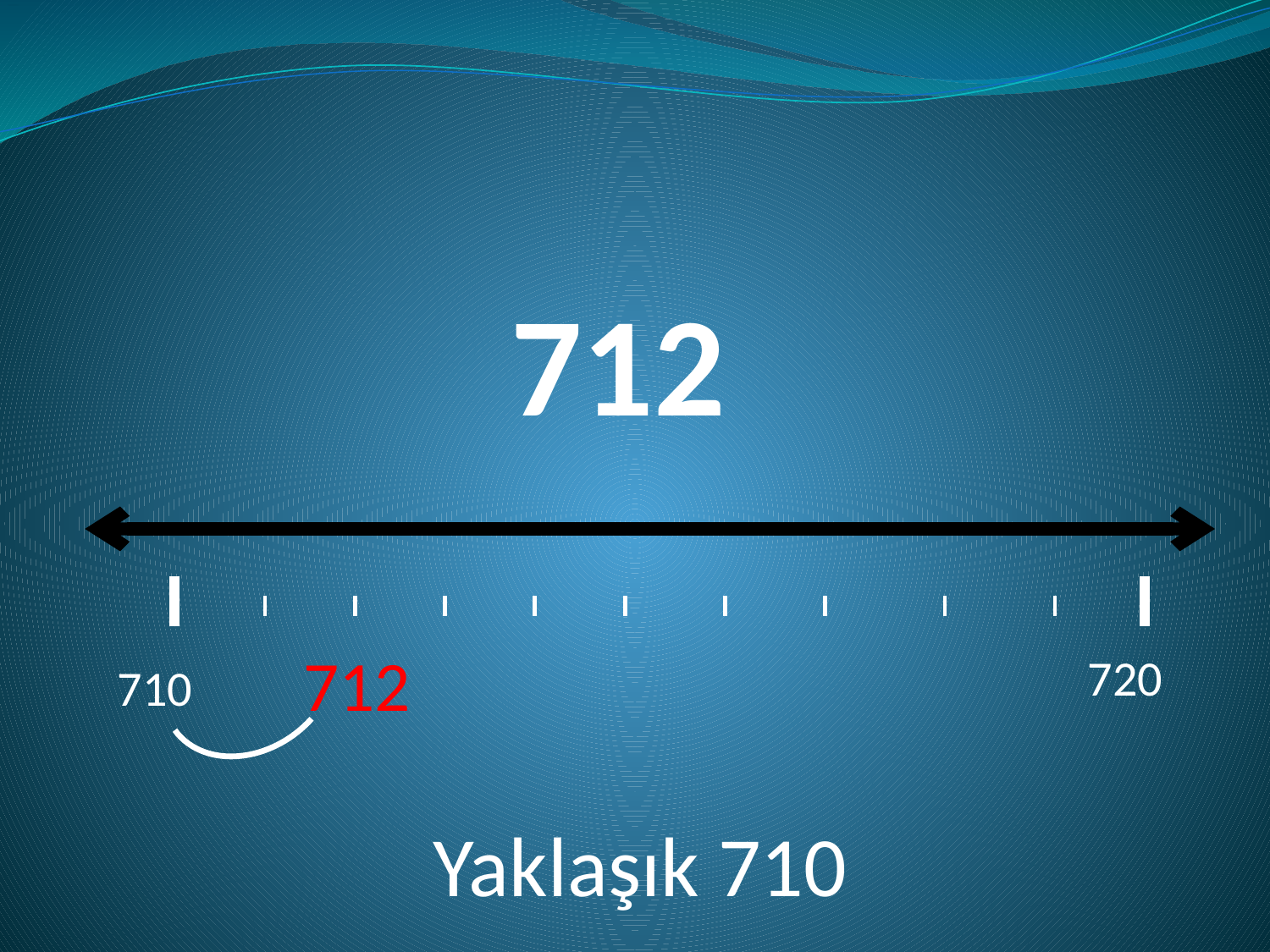

# 712

 712
720
710
Yaklaşık 710